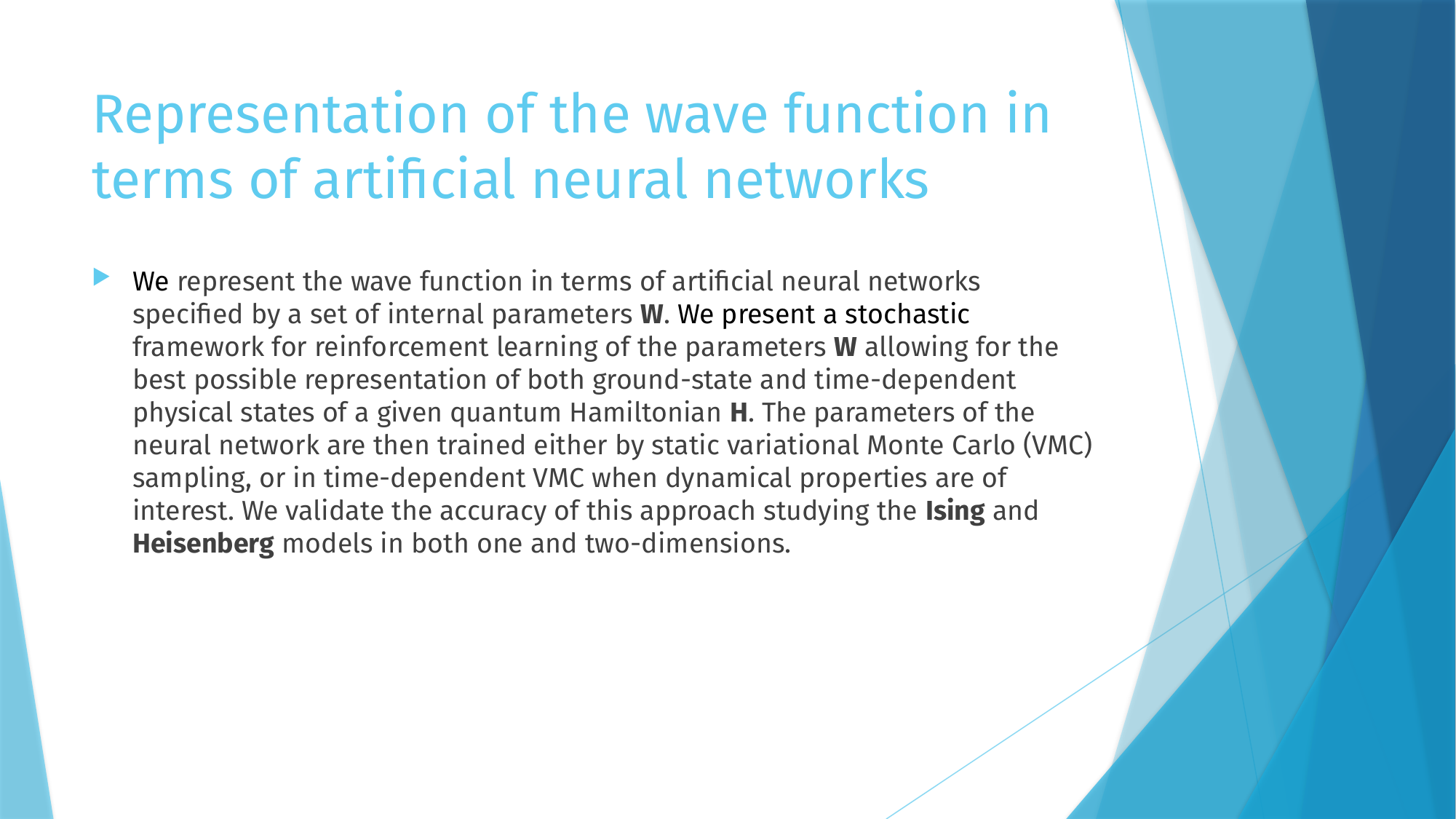

# Representation of the wave function in terms of artificial neural networks
We represent the wave function in terms of artificial neural networks specified by a set of internal parameters W. We present a stochastic framework for reinforcement learning of the parameters W allowing for the best possible representation of both ground-state and time-dependent physical states of a given quantum Hamiltonian H. The parameters of the neural network are then trained either by static variational Monte Carlo (VMC) sampling, or in time-dependent VMC when dynamical properties are of interest. We validate the accuracy of this approach studying the Ising and Heisenberg models in both one and two-dimensions.